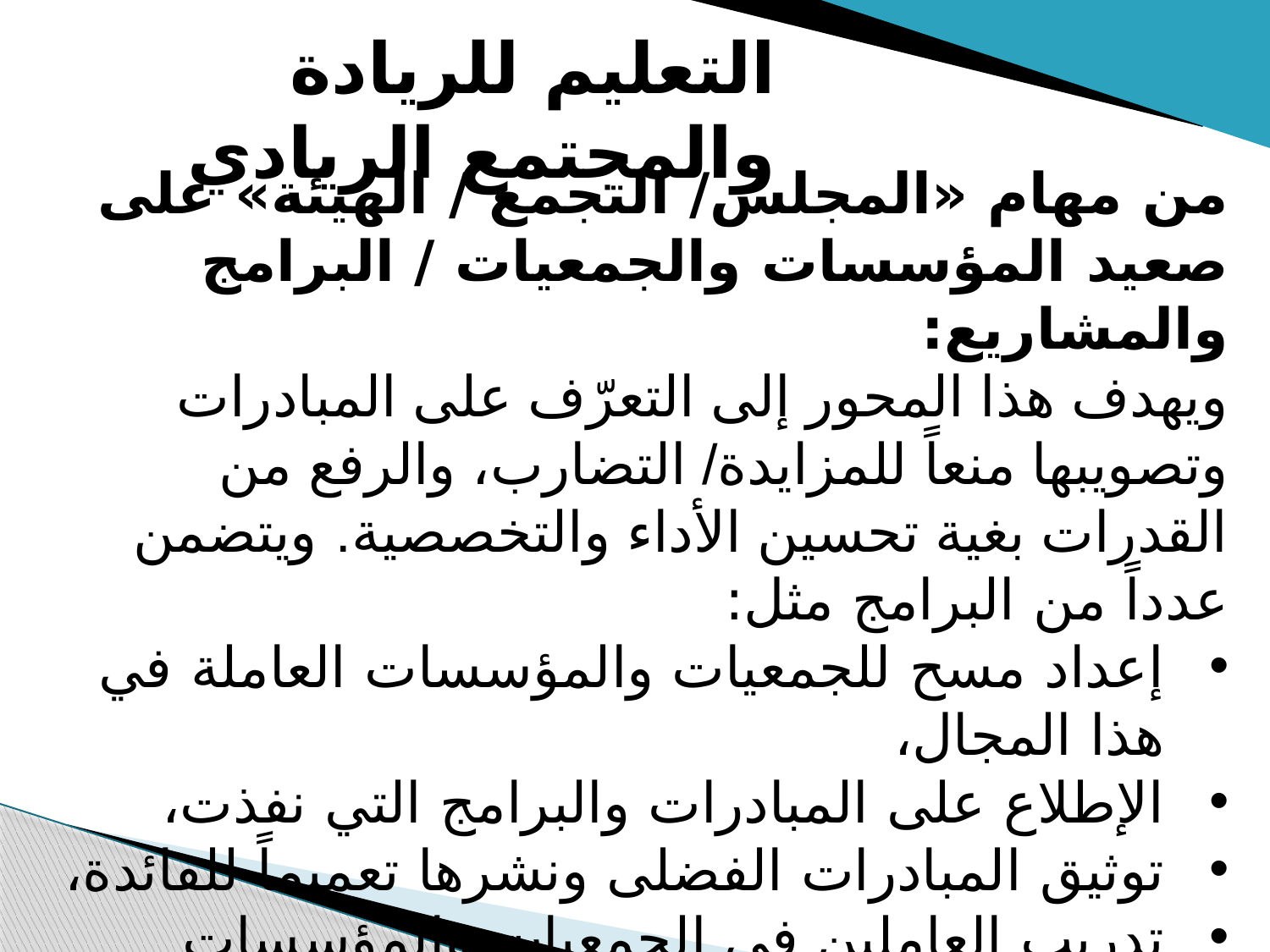

التعليم للريادة والمجتمع الريادي

من مهام «المجلس/ التجمع / الهيئة» على صعيد المؤسسات والجمعيات / البرامج والمشاريع:
ويهدف هذا المحور إلى التعرّف على المبادرات وتصويبها منعاً للمزايدة/ التضارب، والرفع من القدرات بغية تحسين الأداء والتخصصية. ويتضمن عدداً من البرامج مثل:
إعداد مسح للجمعيات والمؤسسات العاملة في هذا المجال،
الإطلاع على المبادرات والبرامج التي نفذت،
توثيق المبادرات الفضلى ونشرها تعميماً للفائدة،
تدريب العاملين في الجمعيات والمؤسسات الأهلية المختلفة
تنظيم مسابقات وطنية شاملة ذات معايير موحدة
...